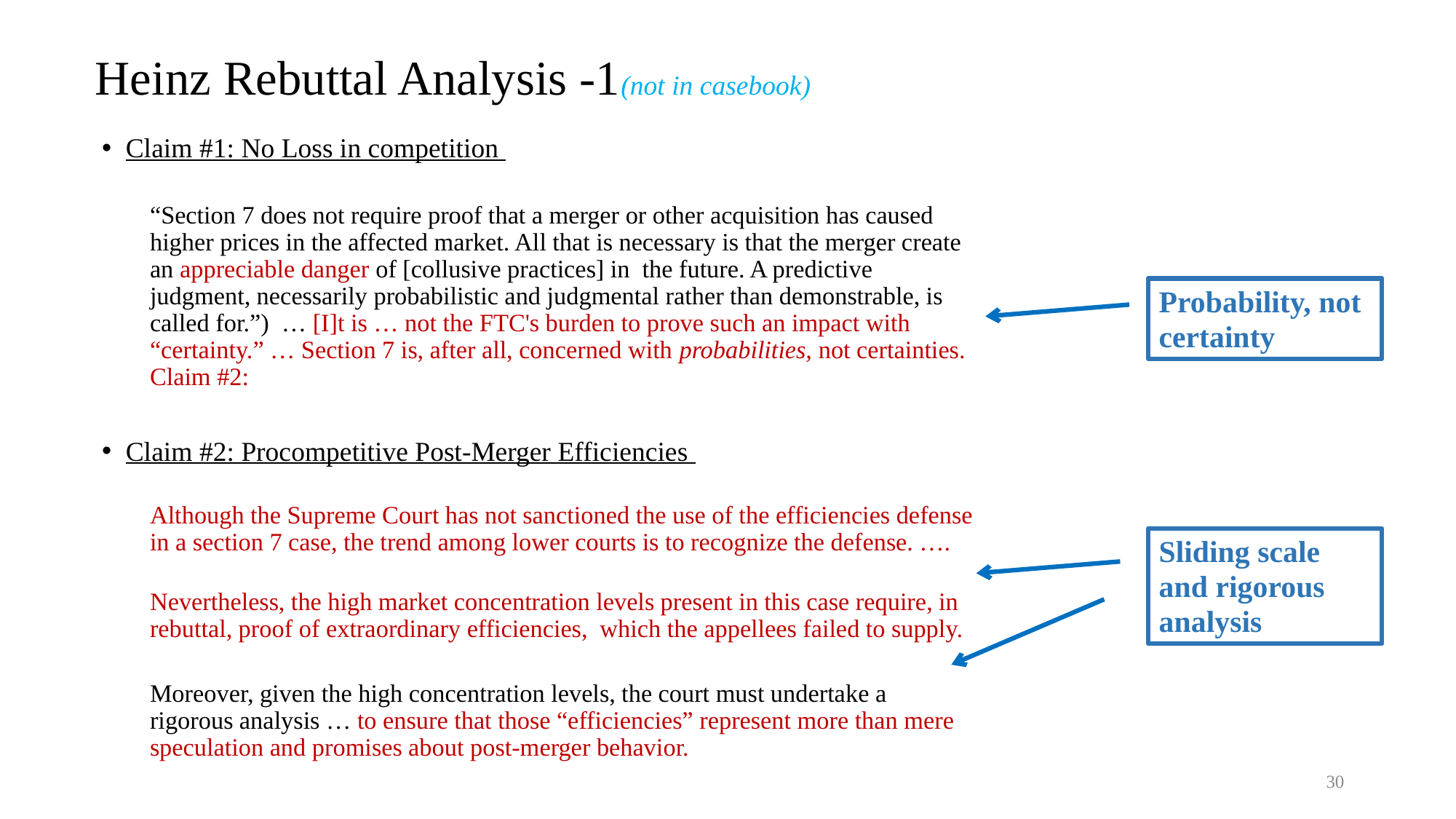

# Heinz Rebuttal Analysis -1(not in casebook)
Claim #1: No Loss in competition
“Section 7 does not require proof that a merger or other acquisition has caused higher prices in the affected market. All that is necessary is that the merger create an appreciable danger of [collusive practices] in  the future. A predictive judgment, necessarily probabilistic and judgmental rather than demonstrable, is called for.”)  … [I]t is … not the FTC's burden to prove such an impact with “certainty.” … Section 7 is, after all, concerned with probabilities, not certainties. Claim #2:

Claim #2: Procompetitive Post-Merger Efficiencies
Although the Supreme Court has not sanctioned the use of the efficiencies defense in a section 7 case, the trend among lower courts is to recognize the defense. ….
Nevertheless, the high market concentration levels present in this case require, in rebuttal, proof of extraordinary efficiencies,  which the appellees failed to supply.

Moreover, given the high concentration levels, the court must undertake a rigorous analysis … to ensure that those “efficiencies” represent more than mere speculation and promises about post-merger behavior.

Probability, not certainty
Sliding scale and rigorous analysis
30